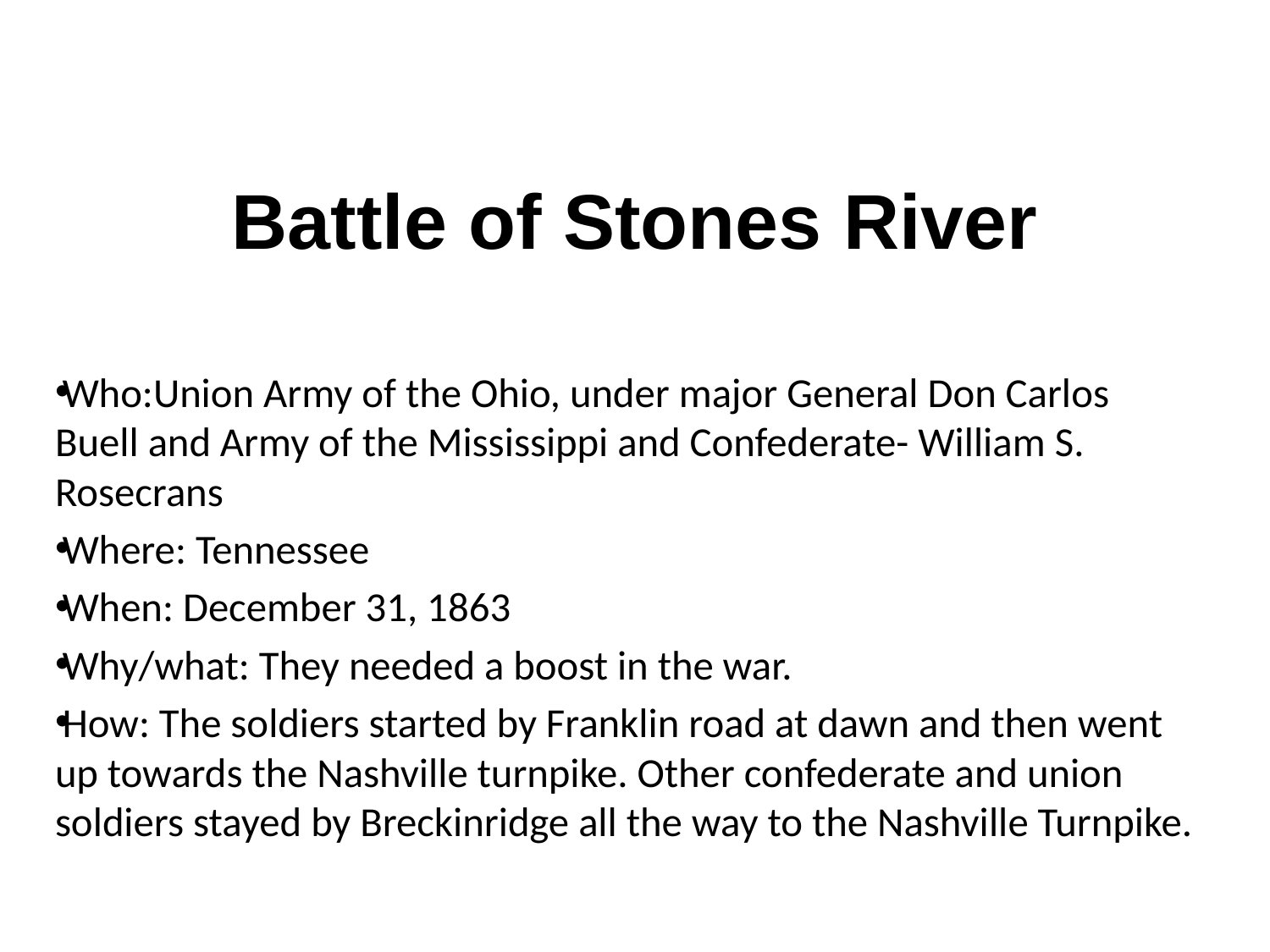

# Battle of Stones River
Who:Union Army of the Ohio, under major General Don Carlos Buell and Army of the Mississippi and Confederate- William S. Rosecrans
Where: Tennessee
When: December 31, 1863
Why/what: They needed a boost in the war.
How: The soldiers started by Franklin road at dawn and then went up towards the Nashville turnpike. Other confederate and union soldiers stayed by Breckinridge all the way to the Nashville Turnpike.